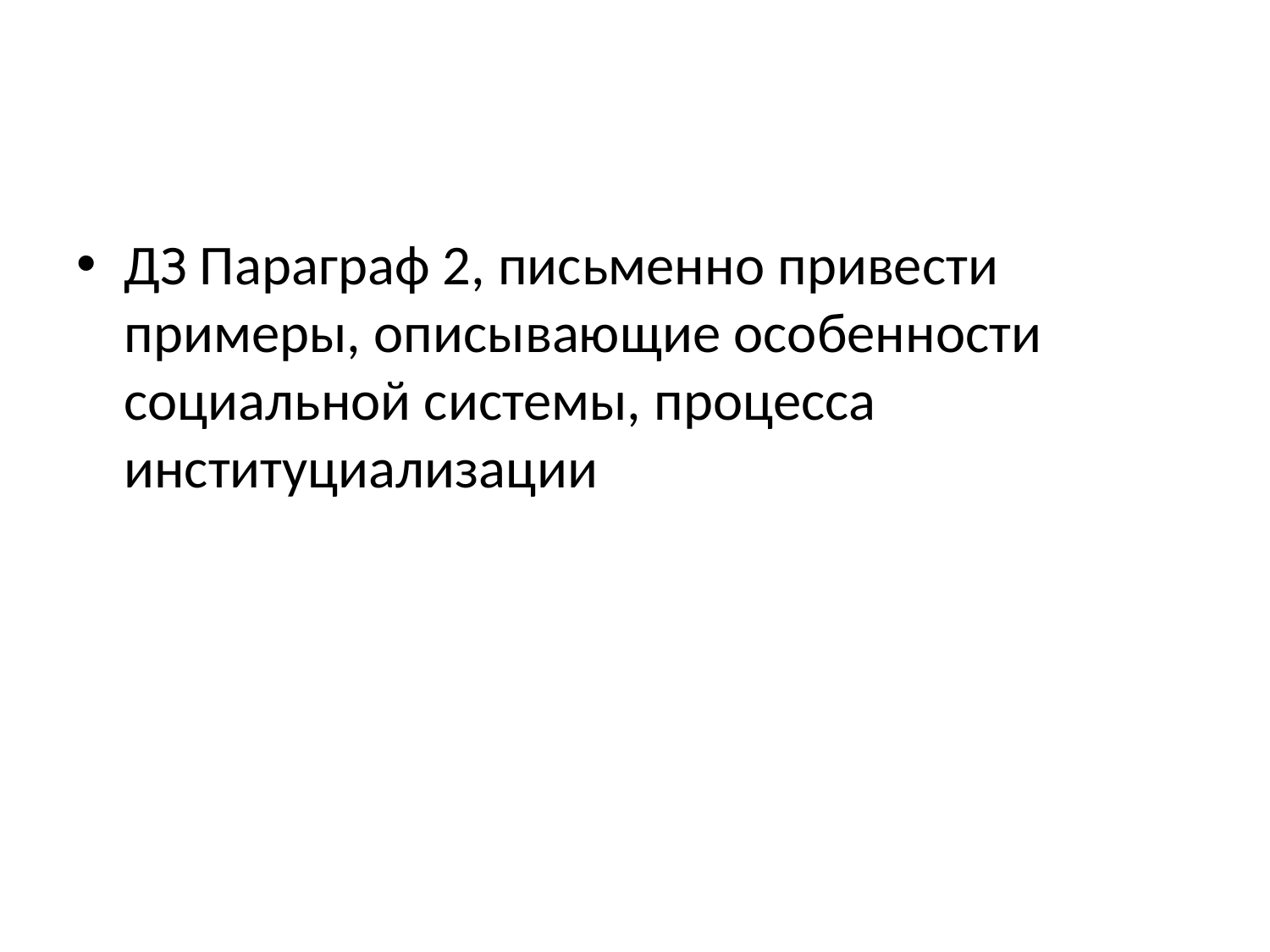

ДЗ Параграф 2, письменно привести примеры, описывающие особенности социальной системы, процесса институциализации